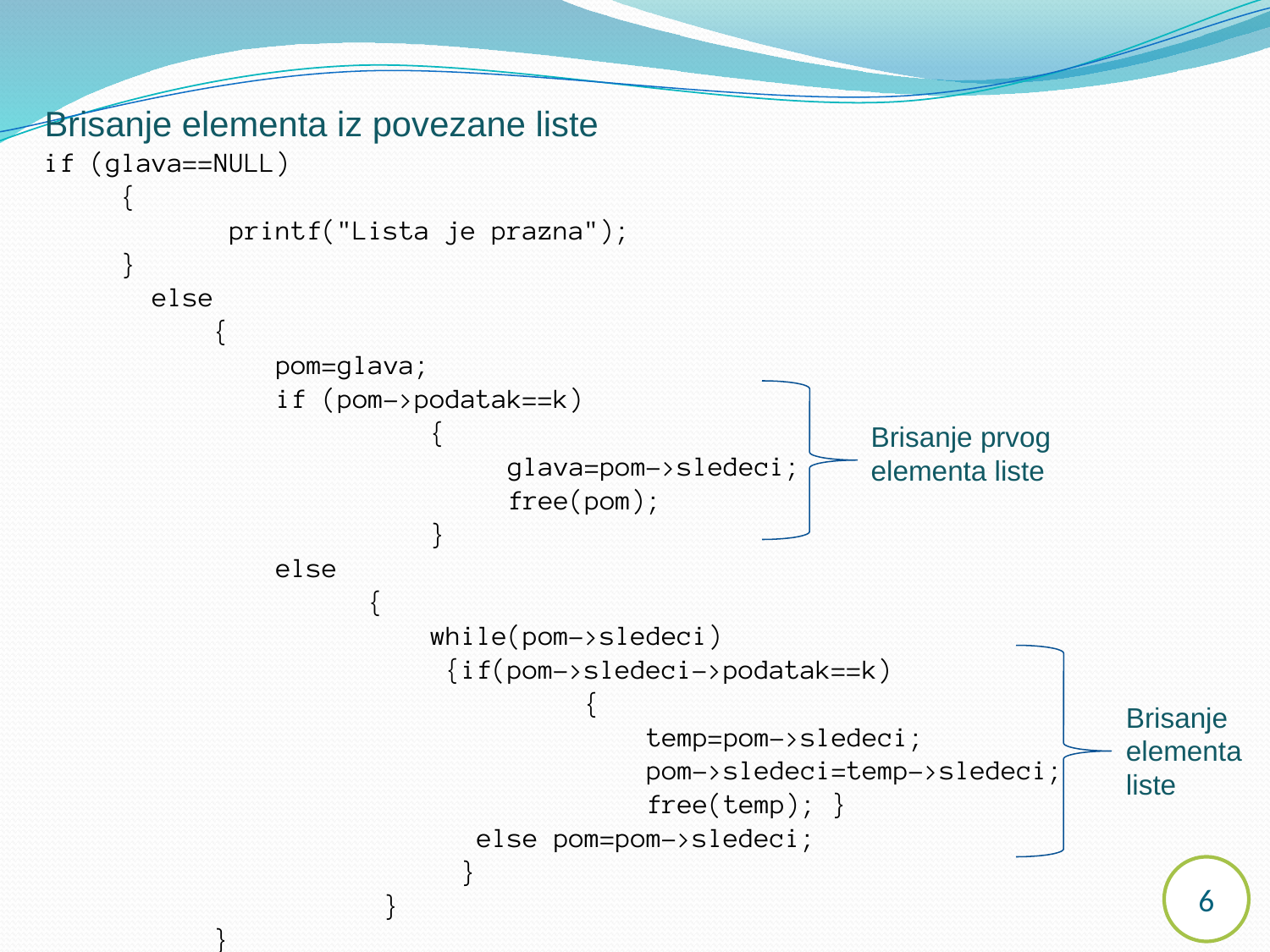

Brisanje elementa iz povezane liste
if (glava==NULL)
     {
            printf("Lista je prazna");
     }
       else
           {
               pom=glava;
               if (pom->podatak==k)
                         {
                              glava=pom->sledeci;
                              free(pom);
                         }
               else
                     {
                         while(pom->sledeci)
                          {if(pom->sledeci->podatak==k)
                                   {
                                       temp=pom->sledeci;
                                       pom->sledeci=temp->sledeci;
                                       free(temp); }
                            else pom=pom->sledeci;
                           }
                      }
           }

Brisanje prvog
elementa liste

Brisanje elementa
liste
6